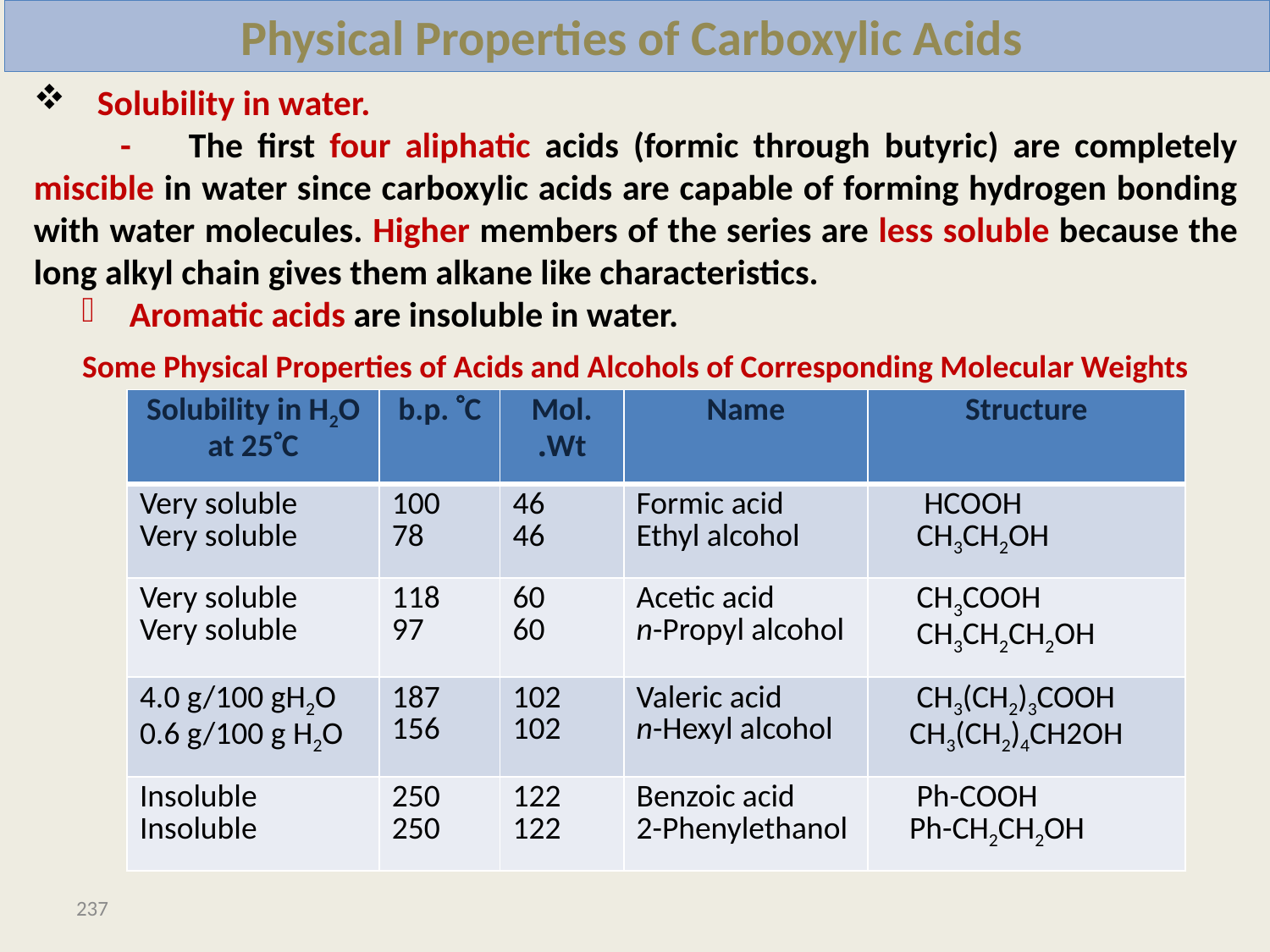

Physical Properties of Carboxylic Acids
  Solubility in water.
      -    The first four aliphatic acids (formic through butyric) are completely miscible in water since carboxylic acids are capable of forming hydrogen bonding with water molecules. Higher members of the series are less soluble because the long alkyl chain gives them alkane like characteristics.
Aromatic acids are insoluble in water.
Some Physical Properties of Acids and Alcohols of Corresponding Molecular Weights
| Solubility in H2O at 25°C | b.p. °C | Mol. Wt. | Name | Structure |
| --- | --- | --- | --- | --- |
| Very soluble Very soluble | 100 78 | 46 46 | Formic acid Ethyl alcohol | HCOOH CH3CH2OH |
| Very soluble Very soluble | 118 97 | 60 60 | Acetic acid n-Propyl alcohol | CH3COOH CH3CH2CH2OH |
| 4.0 g/100 gH2O 0.6 g/100 g H2O | 187 156 | 102 102 | Valeric acid n-Hexyl alcohol | CH3(CH2)3COOH CH3(CH2)4CH2OH |
| Insoluble Insoluble | 250 250 | 122 122 | Benzoic acid 2-Phenylethanol | Ph-COOH Ph-CH2CH2OH |
237